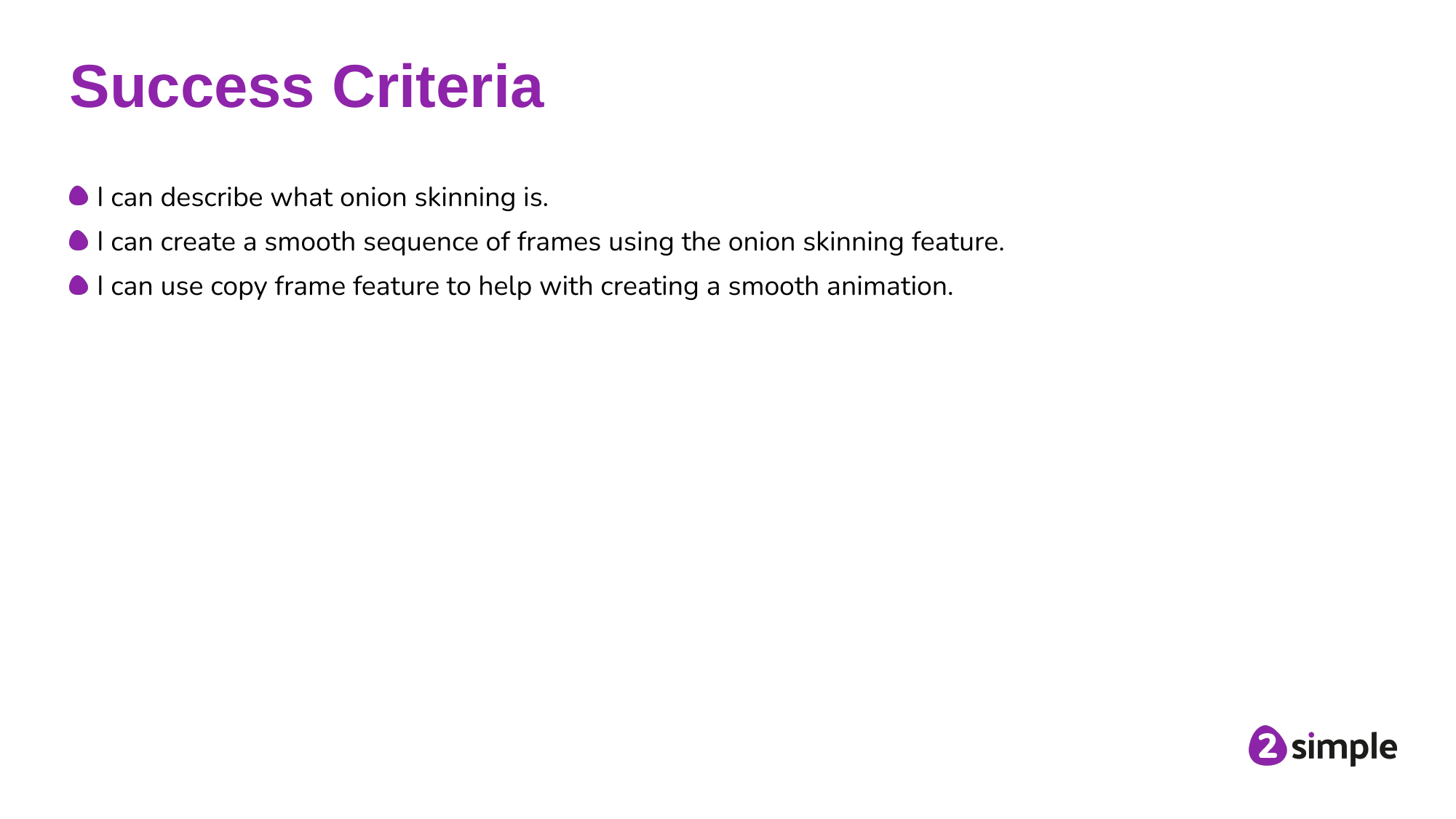

# Success Criteria
I can describe what onion skinning is.
I can create a smooth sequence of frames using the onion skinning feature.
I can use copy frame feature to help with creating a smooth animation.